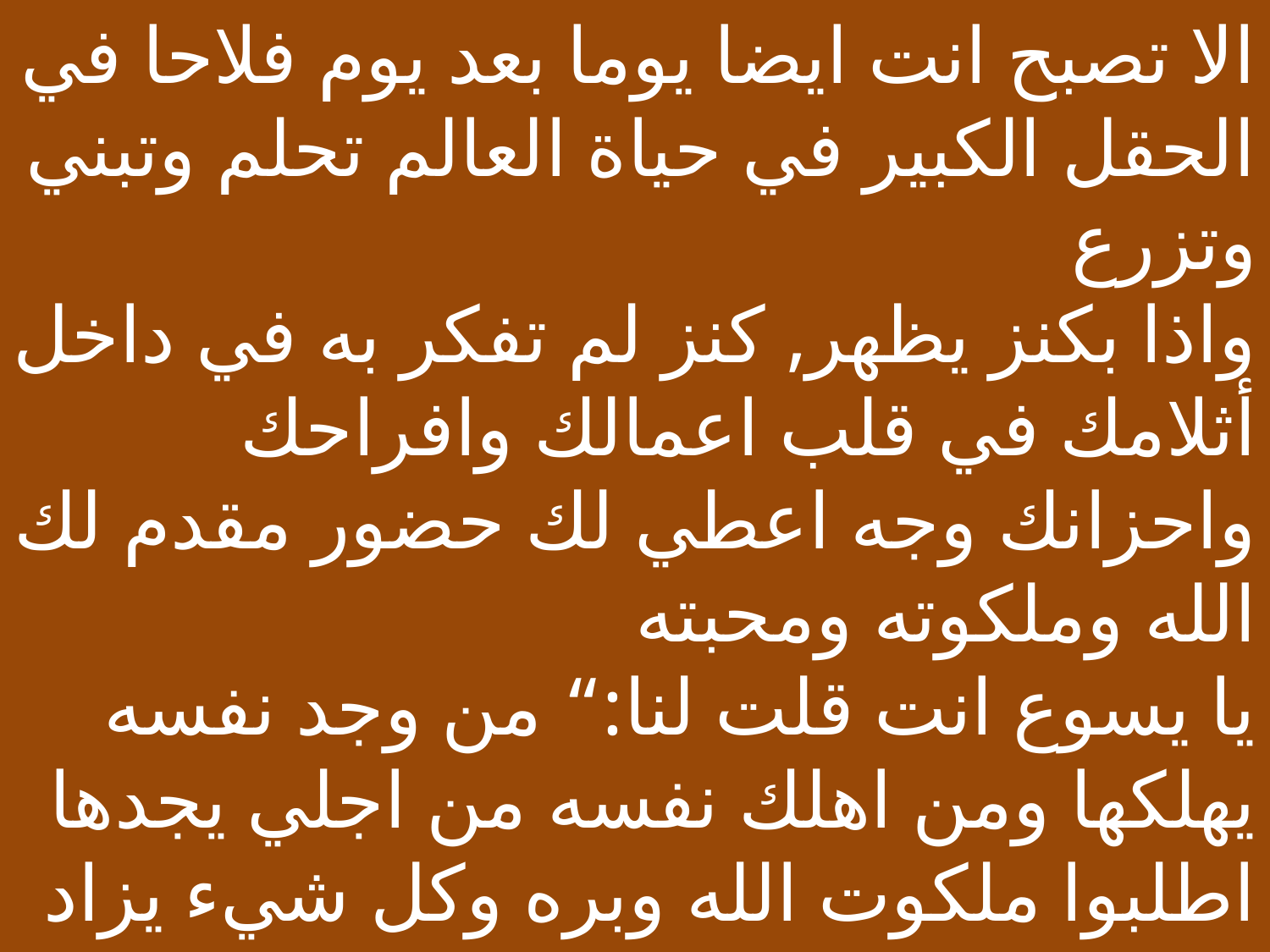

الا تصبح انت ايضا يوما بعد يوم فلاحا في الحقل الكبير في حياة العالم تحلم وتبني وتزرع
واذا بكنز يظهر, كنز لم تفكر به في داخل أثلامك في قلب اعمالك وافراحك واحزانك وجه اعطي لك حضور مقدم لك الله وملكوته ومحبته
يا يسوع انت قلت لنا:“ من وجد نفسه يهلكها ومن اهلك نفسه من اجلي يجدها اطلبوا ملكوت الله وبره وكل شيء يزاد لكم
قلت لكم كل هذا ليكون فرحي فيكم ويكون فرحكم كاملا.